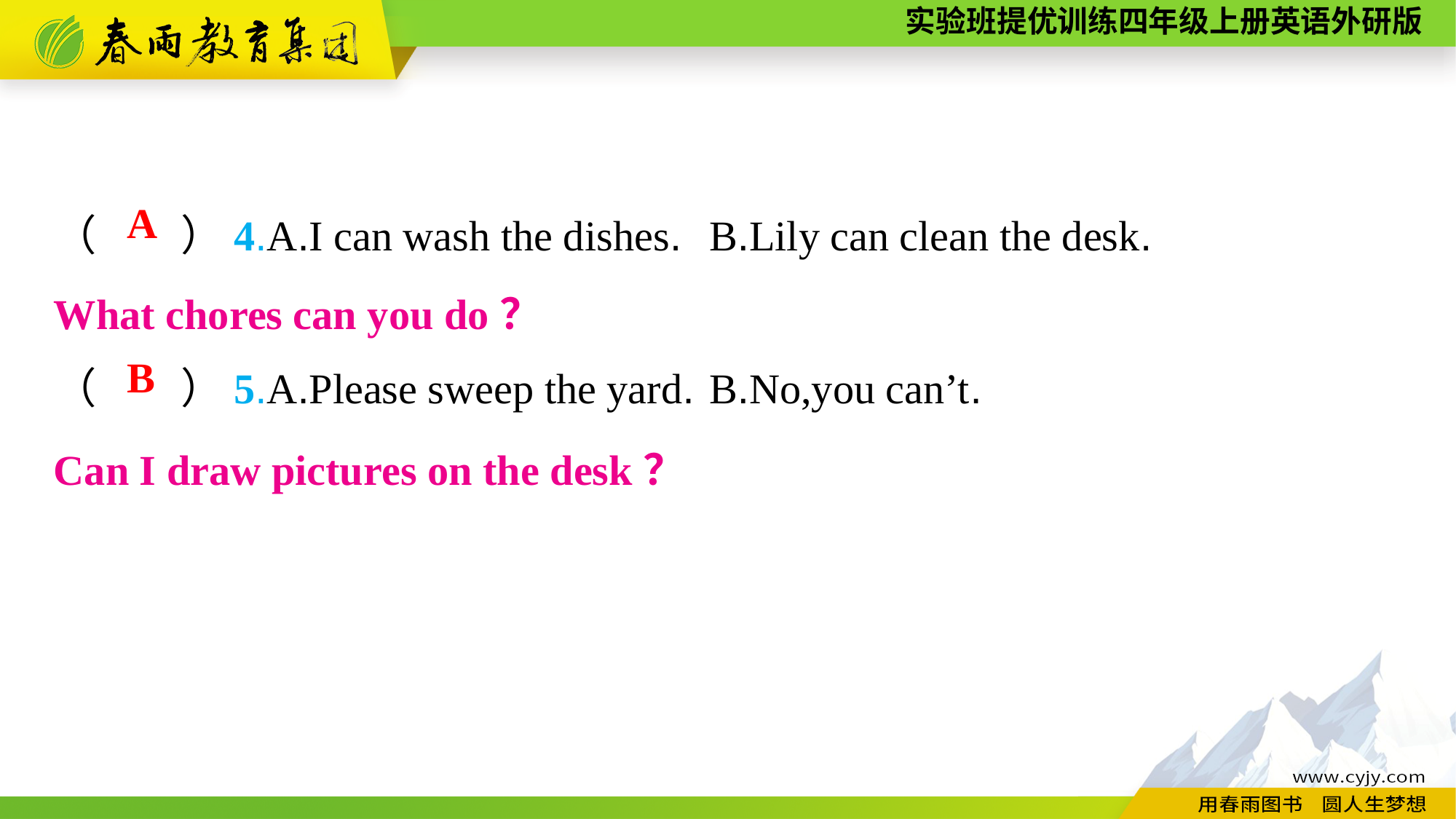

（　　）4.A.I can wash the dishes.	B.Lily can clean the desk.

（　　）5.A.Please sweep the yard.	B.No,you can’t.
A
What chores can you do？
B
Can I draw pictures on the desk？